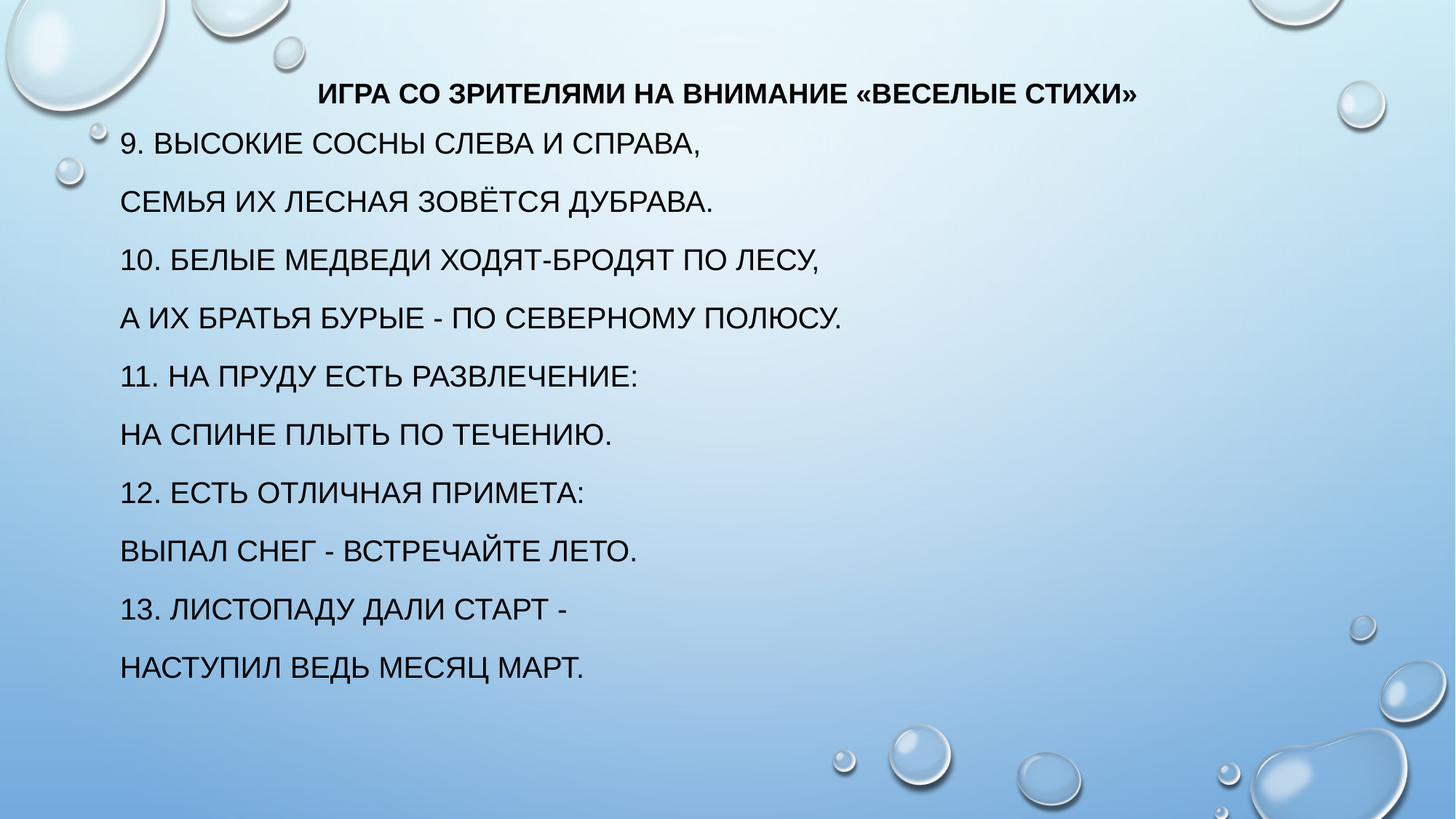

# Игра со зрителями на внимание «Веселые стихи»
9. Высокие сосны слева и справа,
Семья их лесная зовётся дубрава.
10. Белые медведи ходят-бродят по лесу,
А их братья бурые - по Северному полюсу.
11. На пруду есть развлечение:
На спине плыть по течению.
12. Есть отличная примета:
Выпал снег - встречайте лето.
13. Листопаду дали старт -
Наступил ведь месяц март.